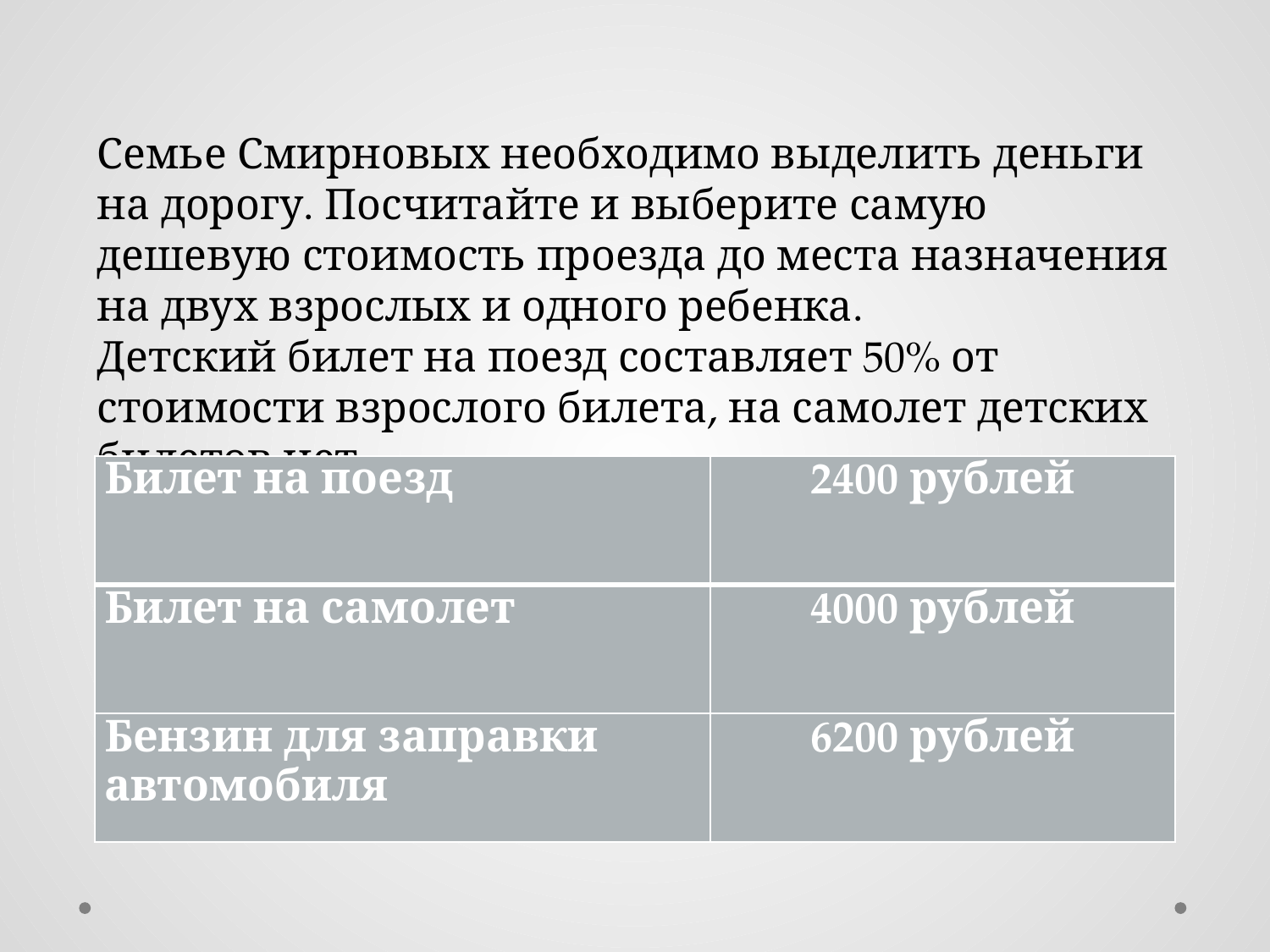

Семье Смирновых необходимо выделить деньги на дорогу. Посчитайте и выберите самую дешевую стоимость проезда до места назначения на двух взрослых и одного ребенка.
Детский билет на поезд составляет 50% от стоимости взрослого билета, на самолет детских билетов нет.

| Билет на поезд | 2400 рублей |
| --- | --- |
| Билет на самолет | 4000 рублей |
| Бензин для заправки автомобиля | 6200 рублей |